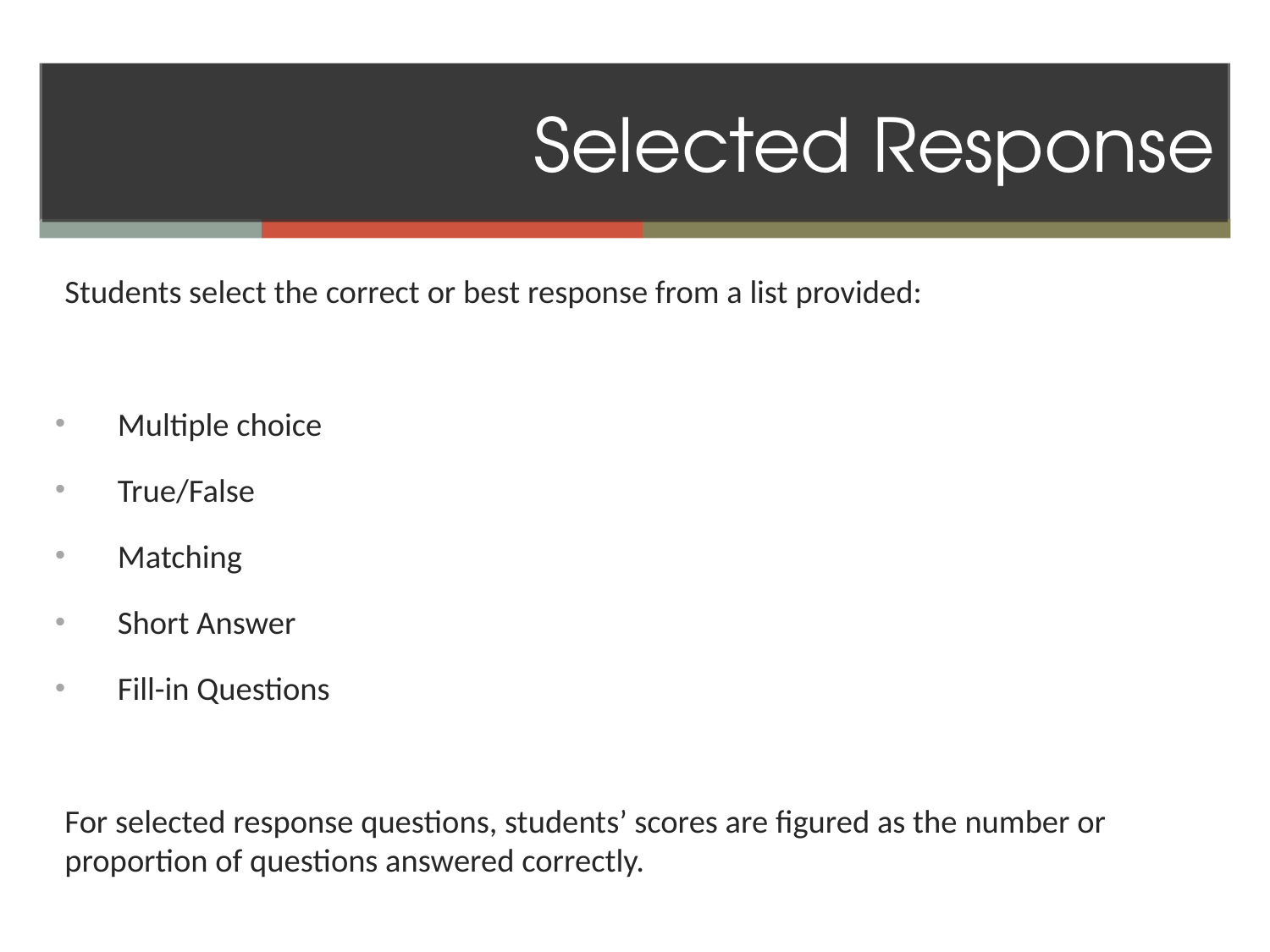

# Selected Response
Students select the correct or best response from a list provided:

Multiple choice
True/False
Matching
Short Answer
Fill-in Questions

For selected response questions, students’ scores are figured as the number or proportion of questions answered correctly.